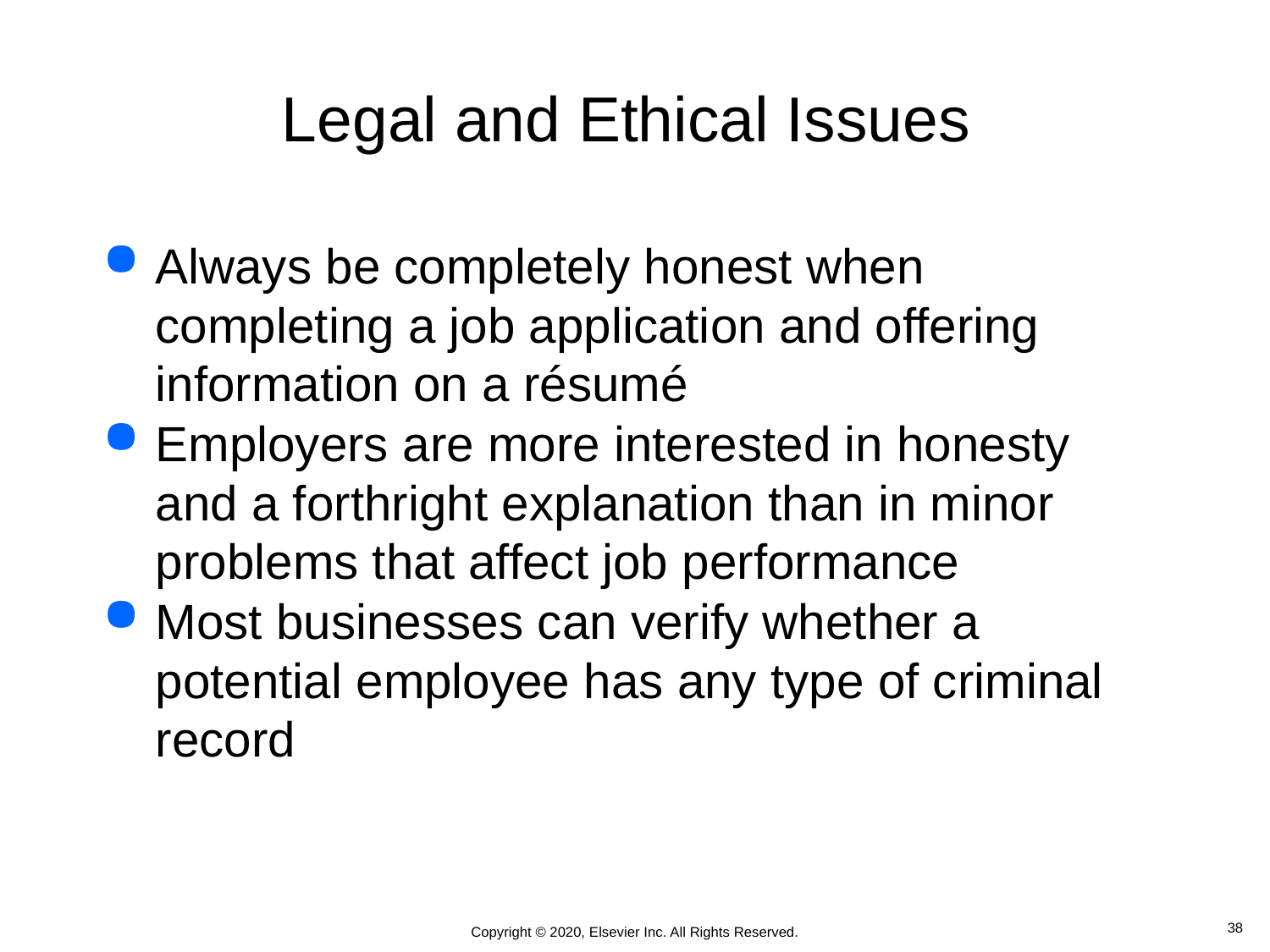

# Legal and Ethical Issues
Always be completely honest when completing a job application and offering information on a résumé
Employers are more interested in honesty and a forthright explanation than in minor problems that affect job performance
Most businesses can verify whether a potential employee has any type of criminal record
 38